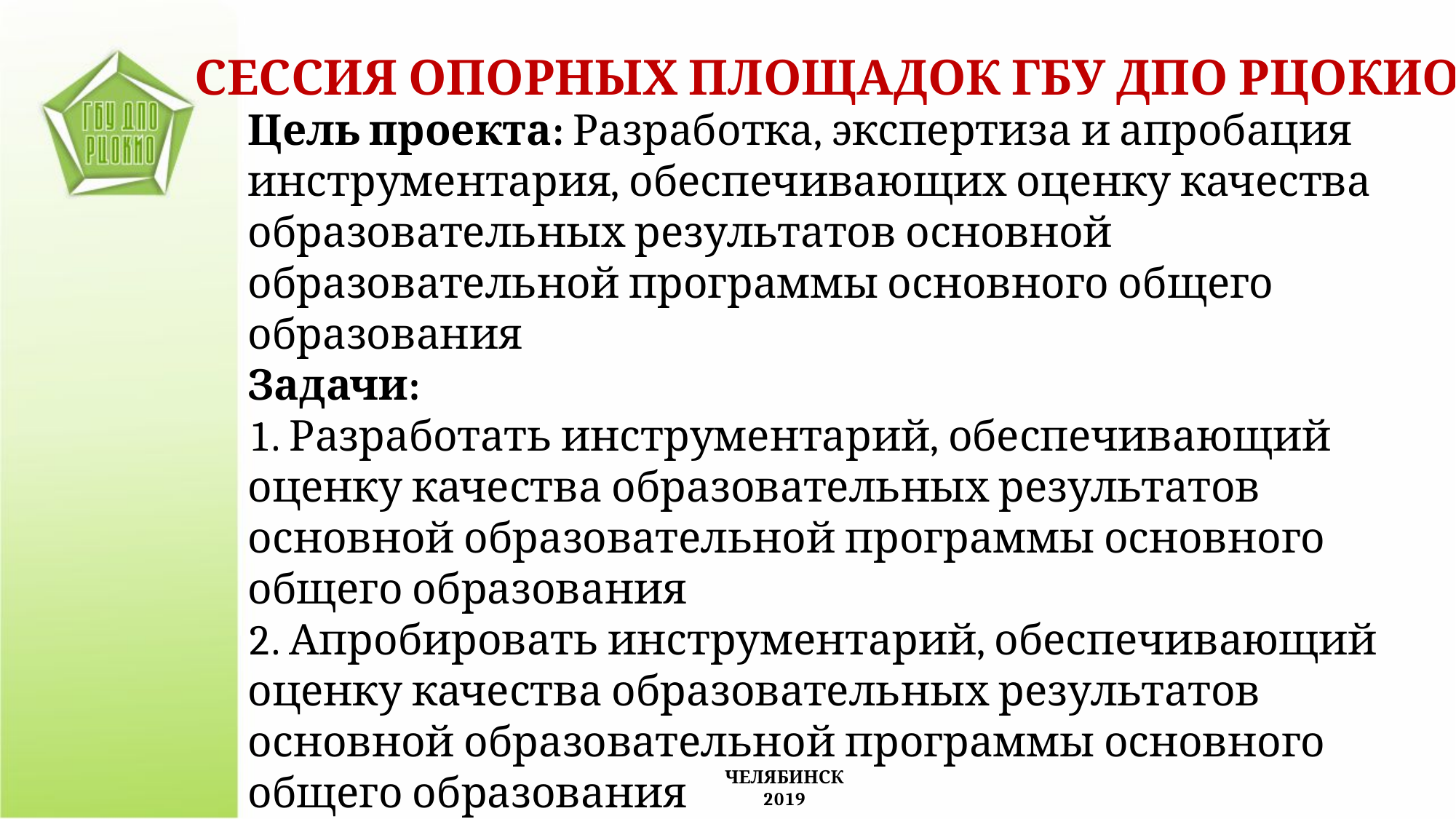

СЕССИЯ ОПОРНЫХ ПЛОЩАДОК ГБУ ДПО РЦОКИО
Цель проекта: Разработка, экспертиза и апробация инструментария, обеспечивающих оценку качества образовательных результатов основной образовательной программы основного общего образования
Задачи:
1. Разработать инструментарий, обеспечивающий оценку качества образовательных результатов основной образовательной программы основного общего образования
2. Апробировать инструментарий, обеспечивающий оценку качества образовательных результатов основной образовательной программы основного общего образования
ЧЕЛЯБИНСК
2019